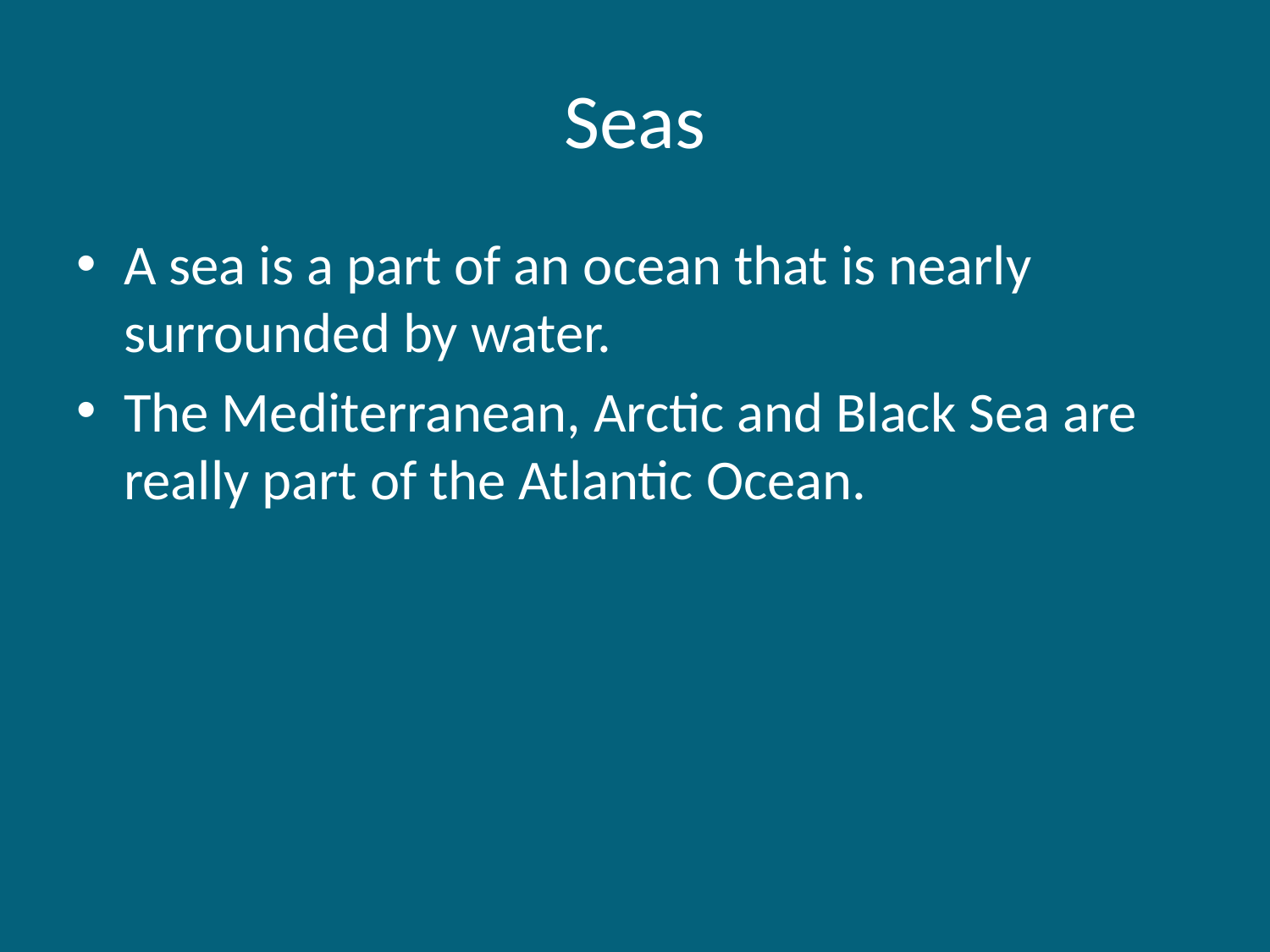

# Seas
A sea is a part of an ocean that is nearly surrounded by water.
The Mediterranean, Arctic and Black Sea are really part of the Atlantic Ocean.